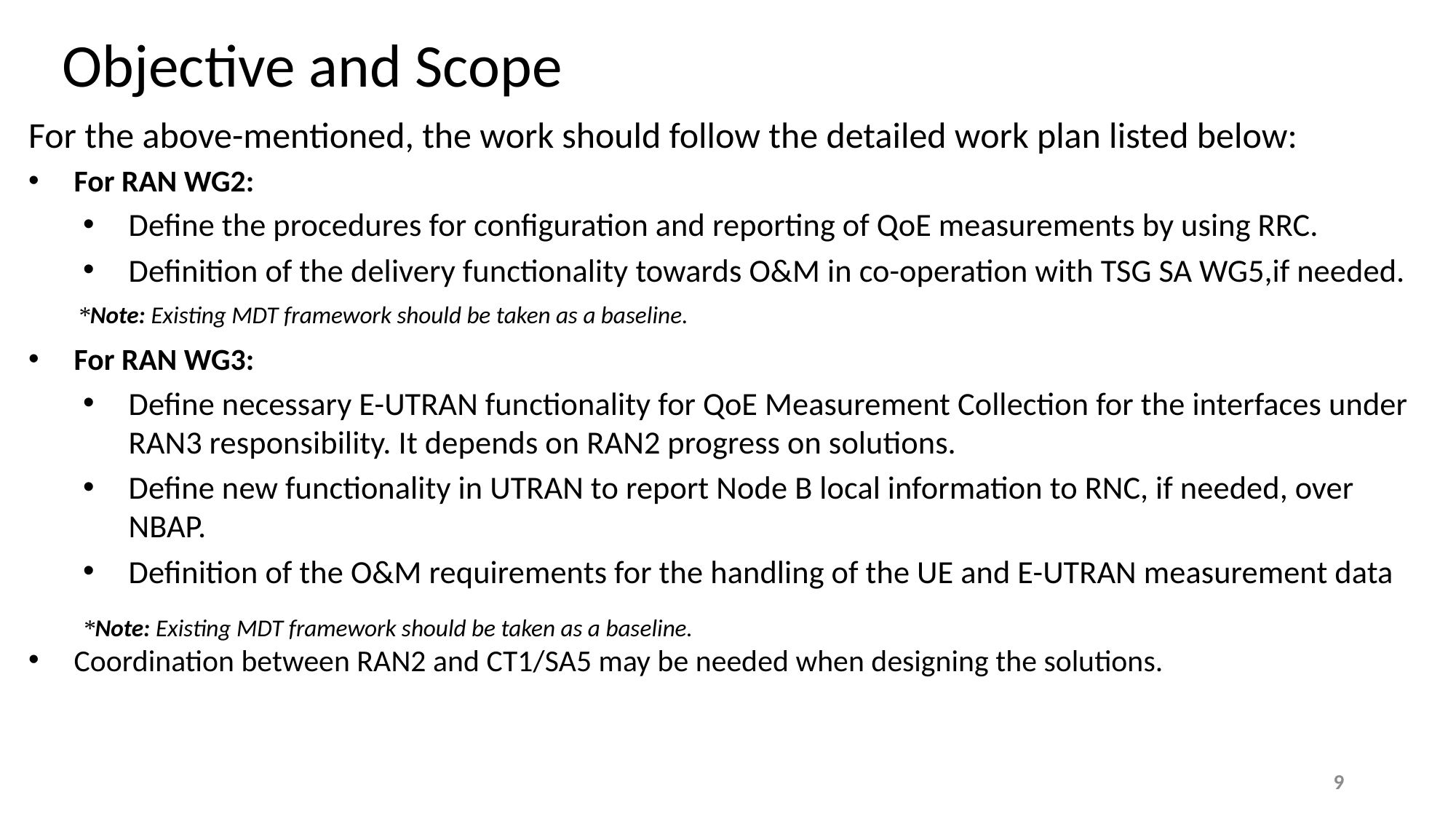

# Objective and Scope
For the above-mentioned, the work should follow the detailed work plan listed below:
For RAN WG2:
Define the procedures for configuration and reporting of QoE measurements by using RRC.
Definition of the delivery functionality towards O&M in co-operation with TSG SA WG5,if needed.

For RAN WG3:
Define necessary E-UTRAN functionality for QoE Measurement Collection for the interfaces under RAN3 responsibility. It depends on RAN2 progress on solutions.
Define new functionality in UTRAN to report Node B local information to RNC, if needed, over NBAP.
Definition of the O&M requirements for the handling of the UE and E-UTRAN measurement data

Coordination between RAN2 and CT1/SA5 may be needed when designing the solutions.

*Note: Existing MDT framework should be taken as a baseline.
*Note: Existing MDT framework should be taken as a baseline.
9